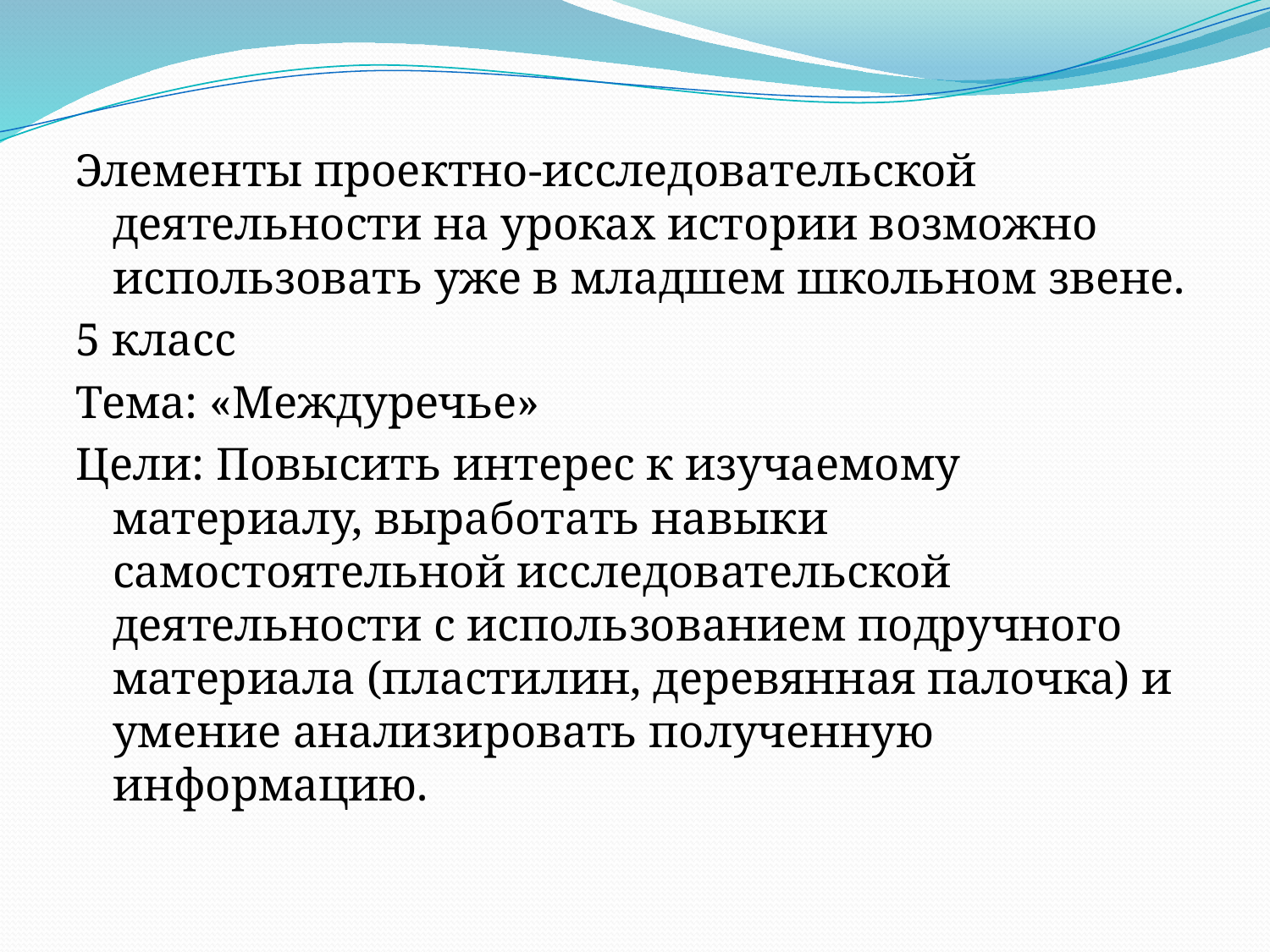

Элементы проектно-исследовательской деятельности на уроках истории возможно использовать уже в младшем школьном звене.
5 класс
Тема: «Междуречье»
Цели: Повысить интерес к изучаемому материалу, выработать навыки самостоятельной исследовательской деятельности с использованием подручного материала (пластилин, деревянная палочка) и умение анализировать полученную информацию.